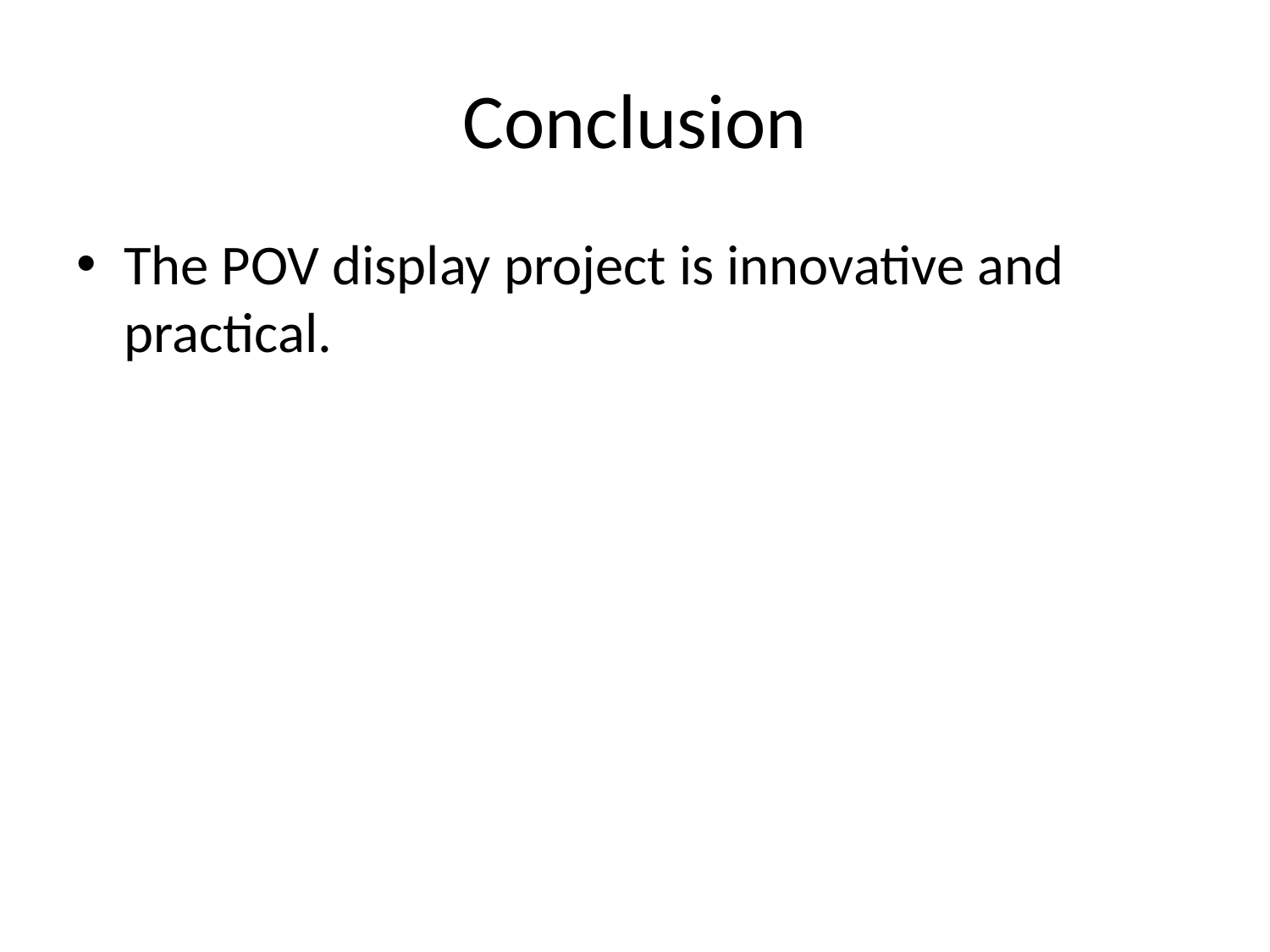

# Conclusion
The POV display project is innovative and practical.